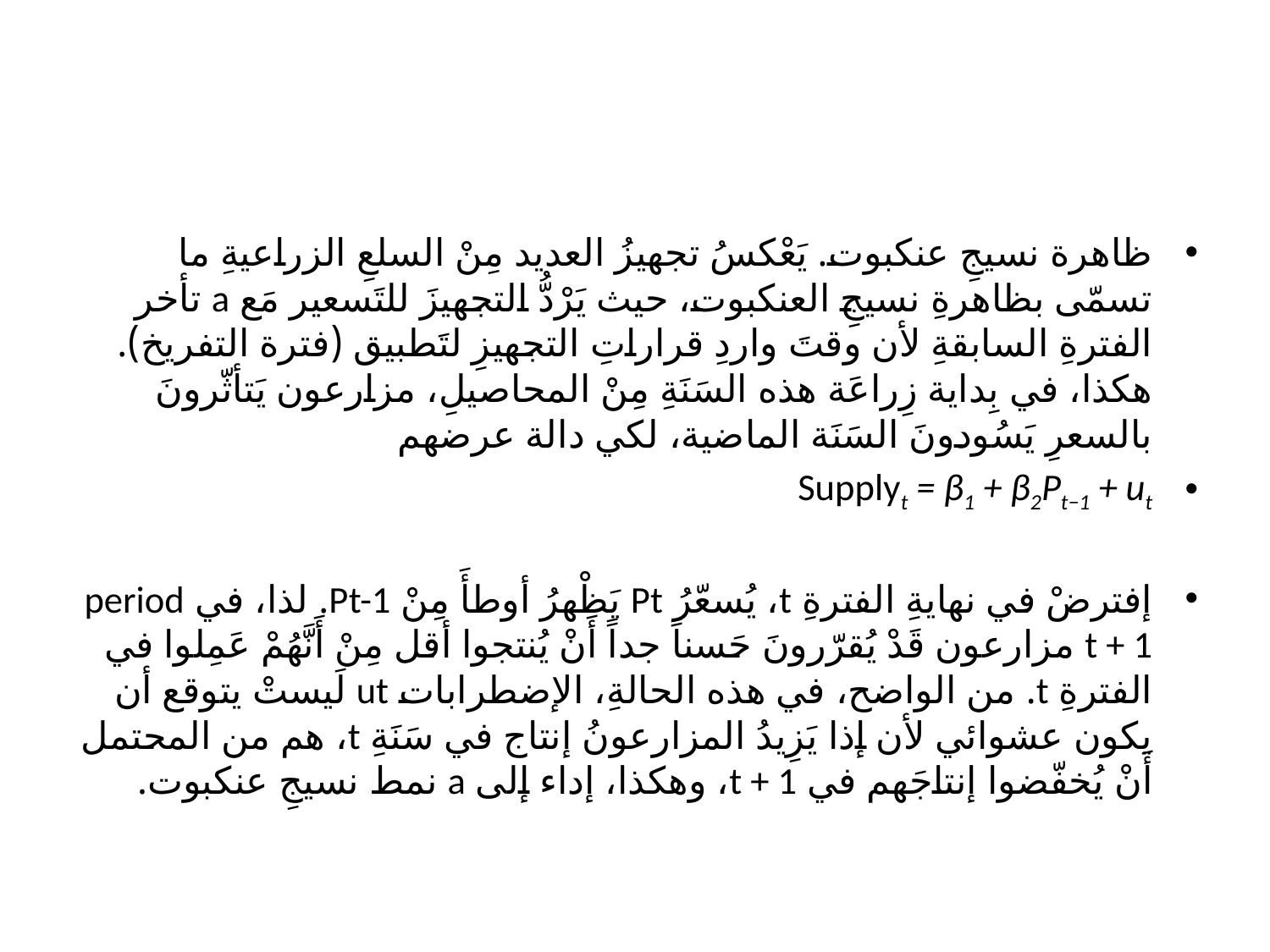

#
ظاهرة نسيجِ عنكبوت. يَعْكسُ تجهيزُ العديد مِنْ السلعِ الزراعيةِ ما تسمّى بظاهرةِ نسيجِ العنكبوت، حيث يَرْدُّ التجهيزَ للتَسعير مَع a تأخر الفترةِ السابقةِ لأن وقتَ واردِ قراراتِ التجهيزِ لتَطبيق (فترة التفريخ). هكذا، في بِداية زِراعَة هذه السَنَةِ مِنْ المحاصيلِ، مزارعون يَتأثّرونَ بالسعرِ يَسُودونَ السَنَة الماضية، لكي دالة عرضهم
Supplyt = β1 + β2Pt−1 + ut

إفترضْ في نهايةِ الفترةِ t، يُسعّرُ Pt يَظْهرُ أوطأَ مِنْ Pt-1. لذا، في period t + 1 مزارعون قَدْ يُقرّرونَ حَسناً جداً أَنْ يُنتجوا أقل مِنْ أَنَّهُمْ عَمِلوا في الفترةِ t. من الواضح، في هذه الحالةِ، الإضطرابات ut لَيستْ يتوقع أن يكون عشوائي لأن إذا يَزِيدُ المزارعونُ إنتاج في سَنَةِ t، هم من المحتمل أَنْ يُخفّضوا إنتاجَهم في t + 1، وهكذا، إداء إلى a نمط نسيجِ عنكبوت.